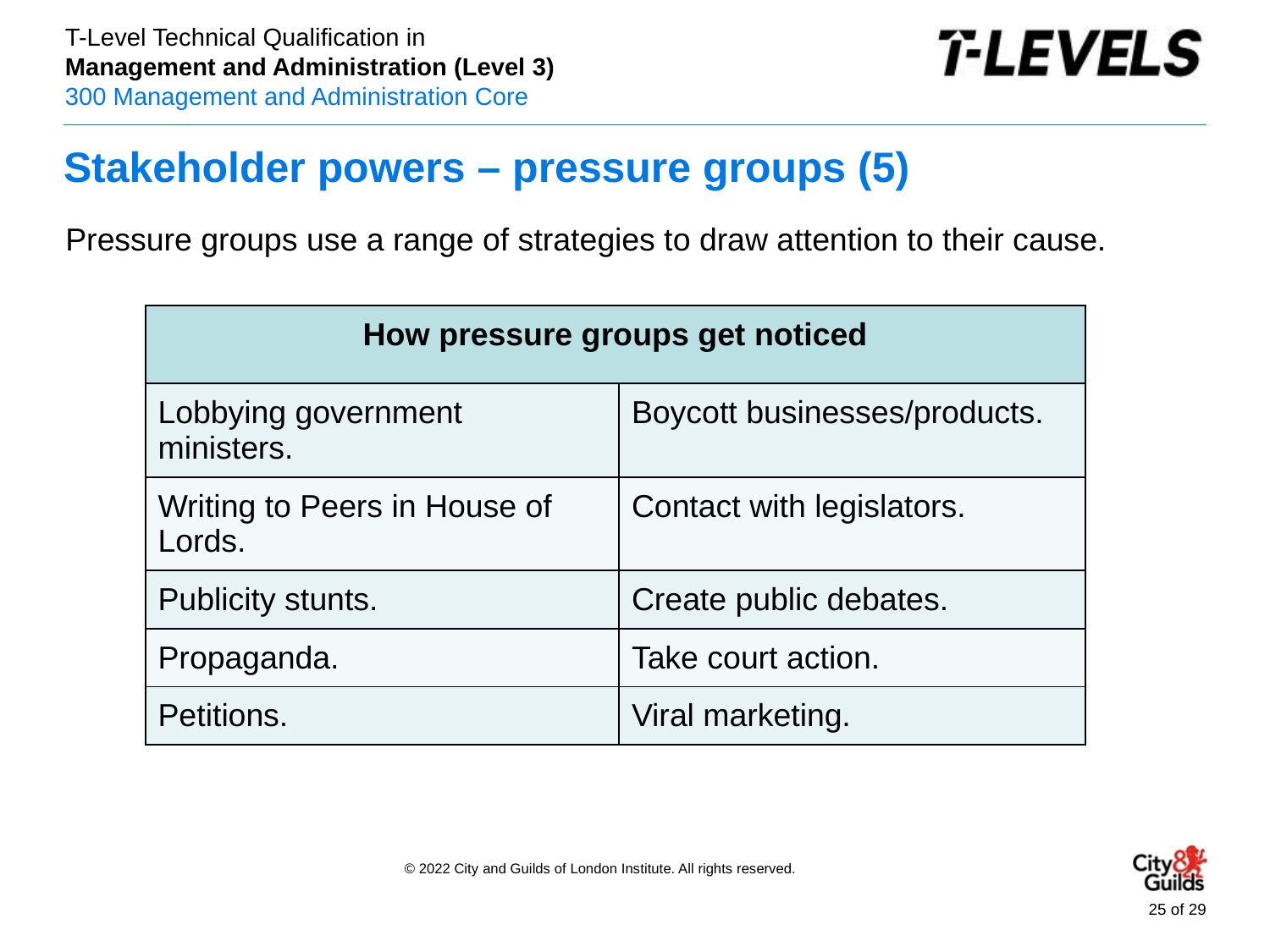

# Stakeholder powers – pressure groups (5)
 Pressure groups use a range of strategies to draw attention to their cause.
| How pressure groups get noticed |  |
| --- | --- |
| Lobbying government ministers. | Boycott businesses/products. |
| Writing to Peers in House of Lords. | Contact with legislators. |
| Publicity stunts. | Create public debates. |
| Propaganda. | Take court action. |
| Petitions. | Viral marketing. |